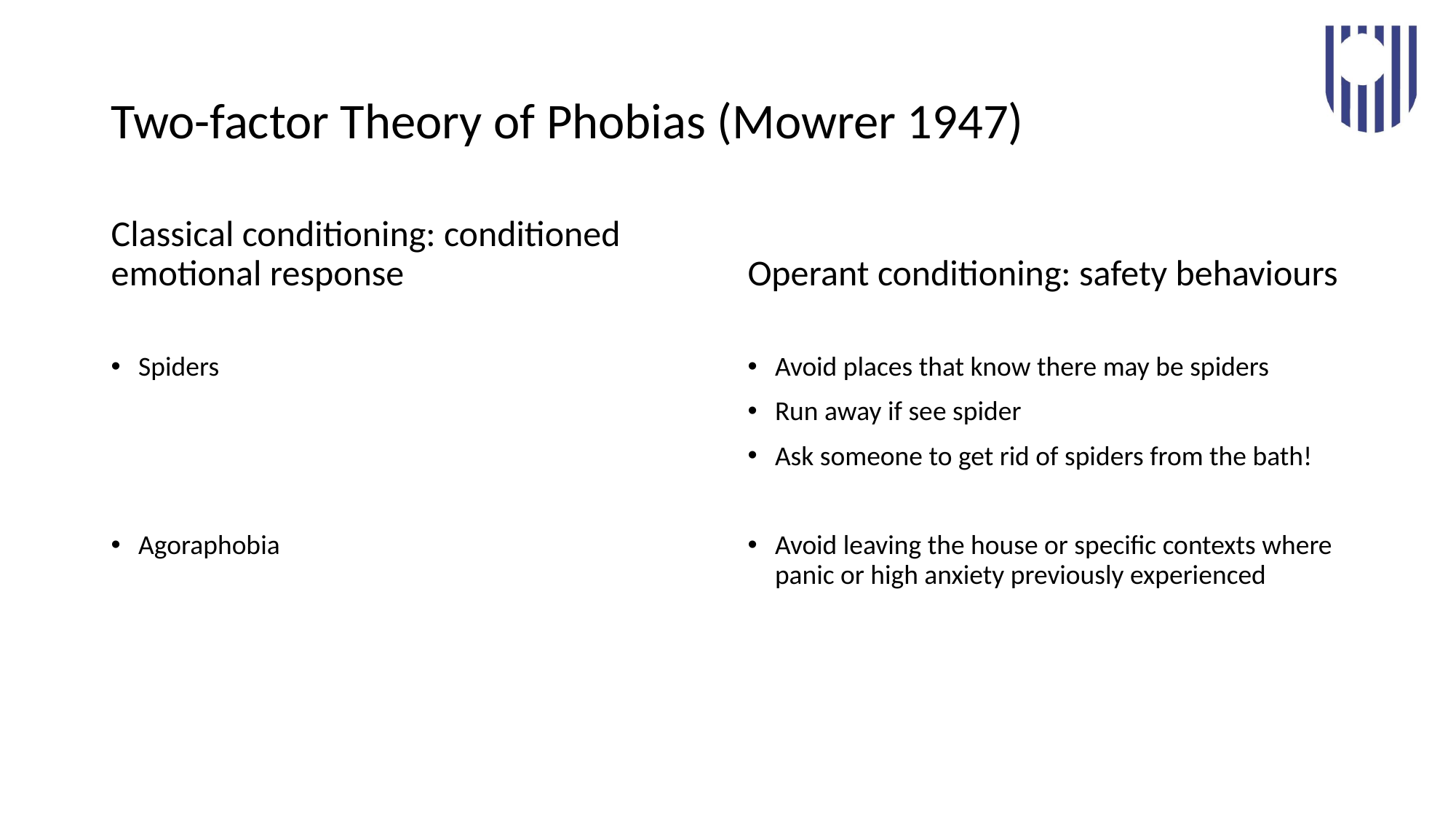

# Two-factor Theory of Phobias (Mowrer 1947)
Classical conditioning: conditioned emotional response
Operant conditioning: safety behaviours

Spiders

Agoraphobia

Avoid places that know there may be spiders
Run away if see spider
Ask someone to get rid of spiders from the bath!

Avoid leaving the house or specific contexts where panic or high anxiety previously experienced